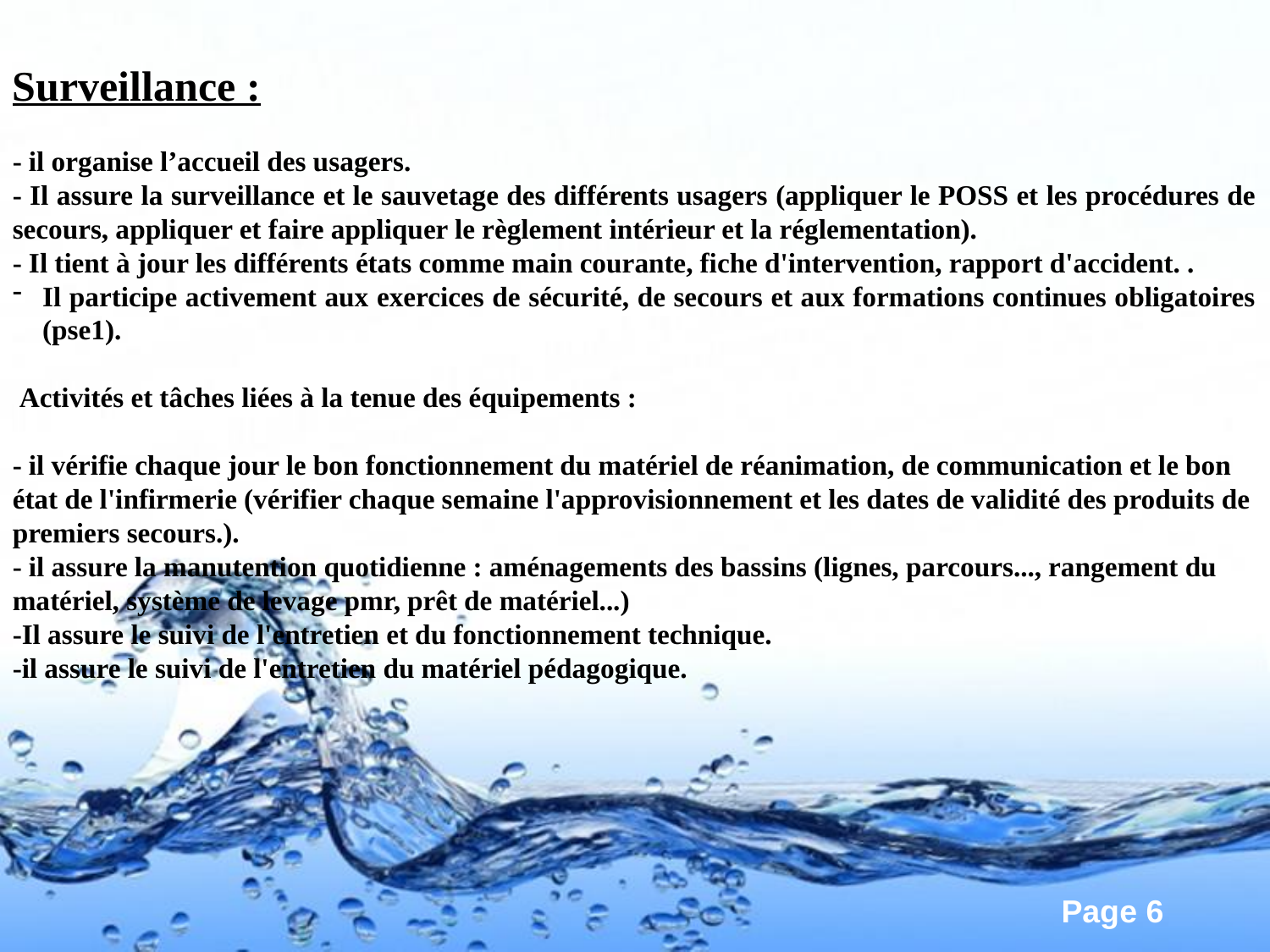

Surveillance :
- il organise l’accueil des usagers.
- Il assure la surveillance et le sauvetage des différents usagers (appliquer le POSS et les procédures de secours, appliquer et faire appliquer le règlement intérieur et la réglementation).
- Il tient à jour les différents états comme main courante, fiche d'intervention, rapport d'accident. .
Il participe activement aux exercices de sécurité, de secours et aux formations continues obligatoires (pse1).

 Activités et tâches liées à la tenue des équipements :
- il vérifie chaque jour le bon fonctionnement du matériel de réanimation, de communication et le bon état de l'infirmerie (vérifier chaque semaine l'approvisionnement et les dates de validité des produits de premiers secours.).
- il assure la manutention quotidienne : aménagements des bassins (lignes, parcours..., rangement du matériel, système de levage pmr, prêt de matériel...)
-Il assure le suivi de l'entretien et du fonctionnement technique.
-il assure le suivi de l'entretien du matériel pédagogique.